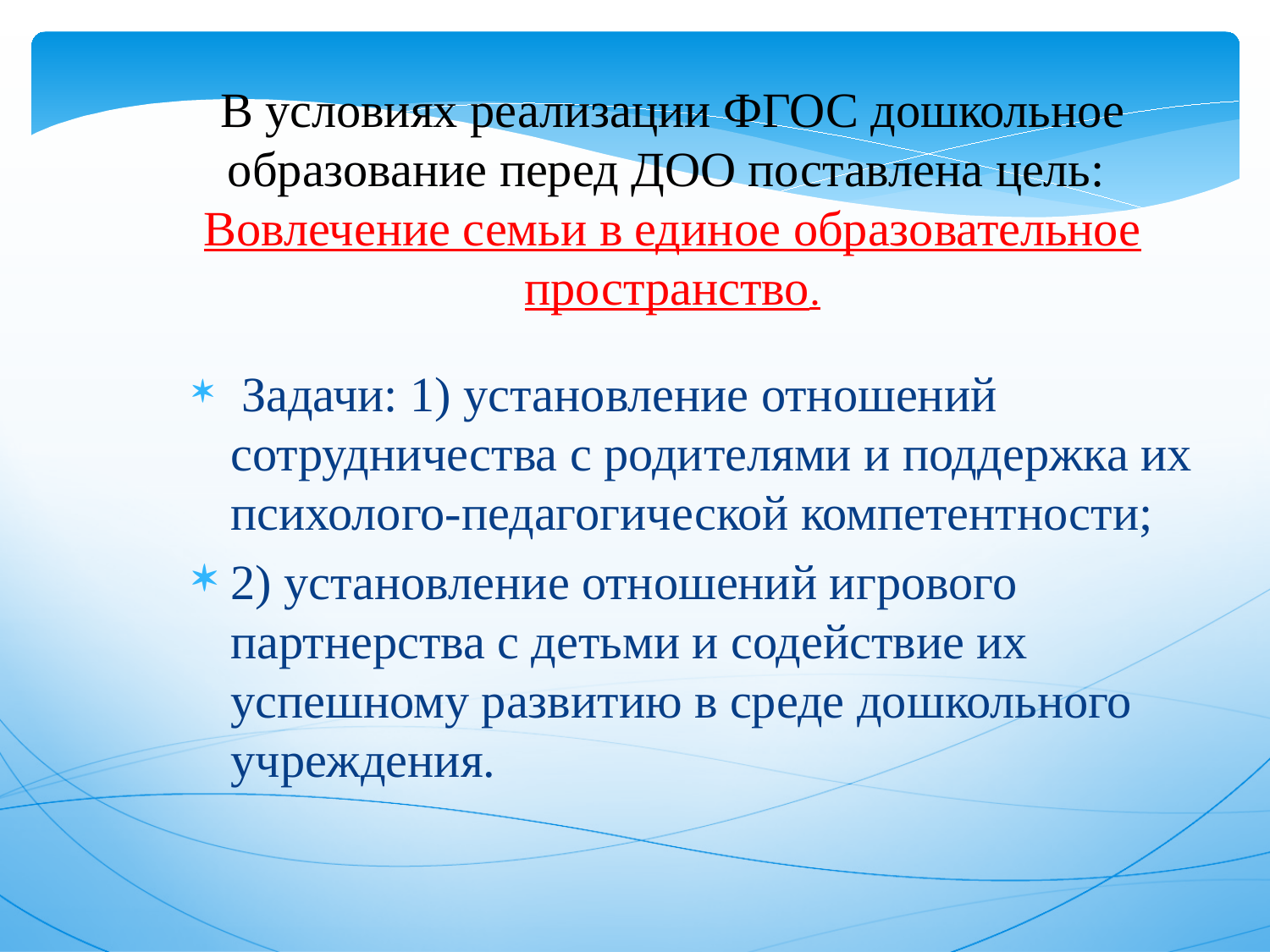

В условиях реализации ФГОС дошкольное образование перед ДОО поставлена цель:
Вовлечение семьи в единое образовательное пространство.
 Задачи: 1) установление отношений сотрудничества с родителями и поддержка их психолого-педагогической компетентности;
2) установление отношений игрового партнерства с детьми и содействие их успешному развитию в среде дошкольного учреждения.